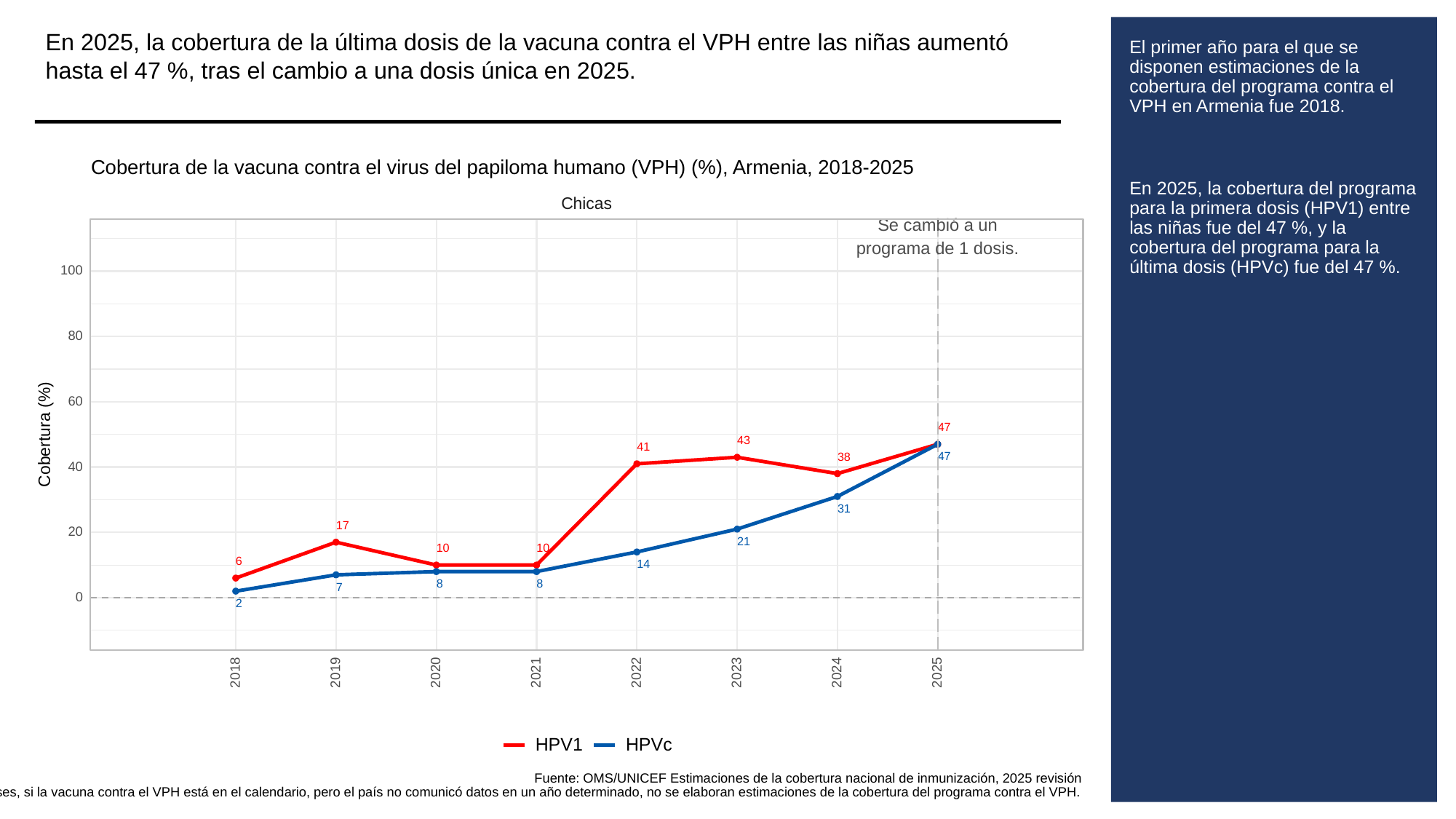

En 2025, la cobertura de la última dosis de la vacuna contra el VPH entre las niñas aumentó hasta el 47 %, tras el cambio a una dosis única en 2025.
# El primer año para el que se disponen estimaciones de la cobertura del programa contra el VPH en Armenia fue 2018.

En 2025, la cobertura del programa para la primera dosis (HPV1) entre las niñas fue del 47 %, y la cobertura del programa para la última dosis (HPVc) fue del 47 %.

Cobertura de la vacuna contra el virus del papiloma humano (VPH) (%), Armenia, 2018-2025
Chicas

Se cambió a un

programa de 1 dosis.
100

80

60

47
Cobertura (%)

43

41

47
38

40

31
17

20

21

10
10

6
14

8
8
7

0

2

2023
2018
2019
2020
2021
2022
2024
2025
HPVc
HPV1

Fuente: OMS/UNICEF Estimaciones de la cobertura nacional de inmunización, 2025 revisión
Para algunos países, si la vacuna contra el VPH está en el calendario, pero el país no comunicó datos en un año determinado, no se elaboran estimaciones de la cobertura del programa contra el VPH.